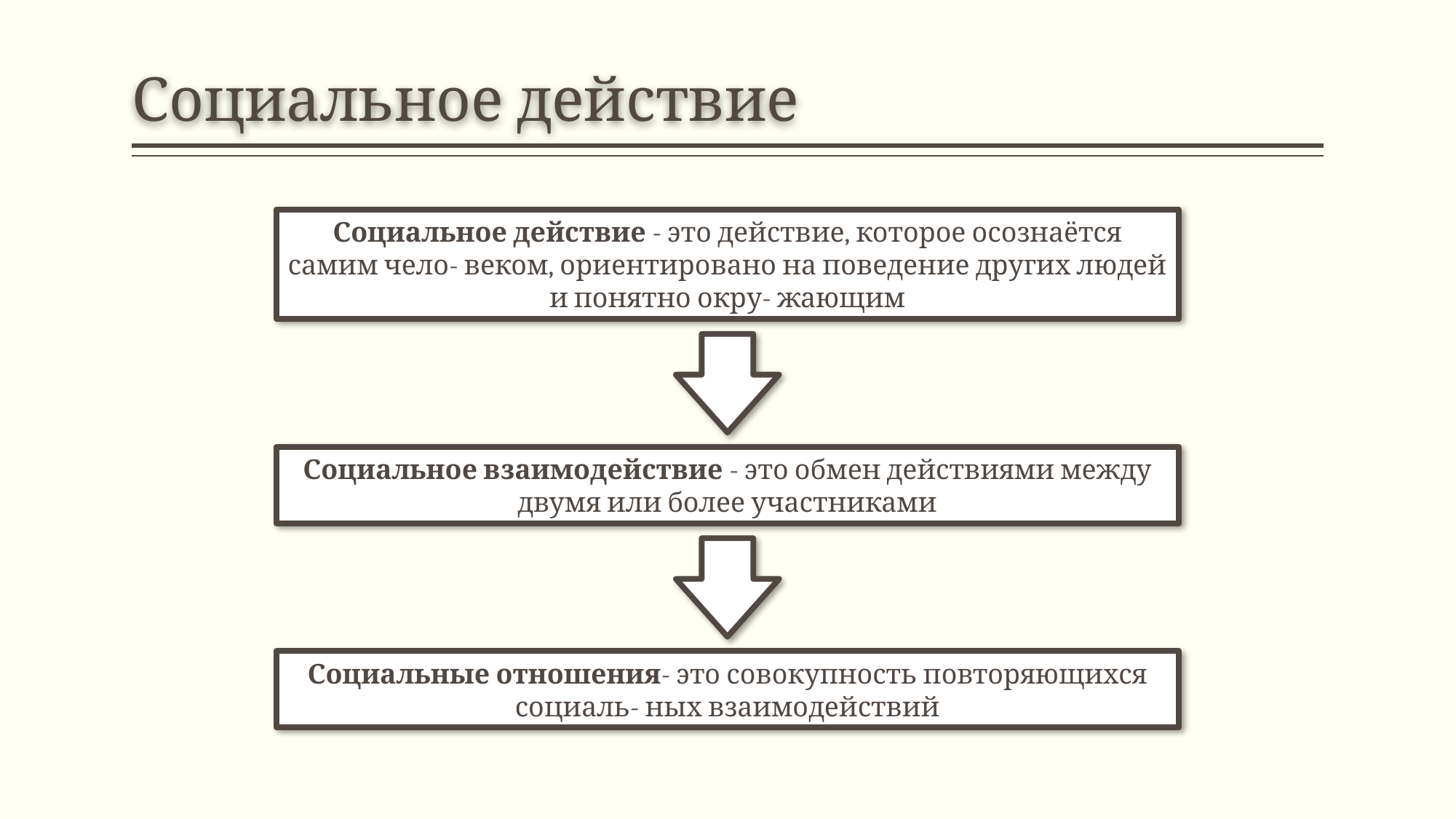

# Социальное действие
Социальное действие - это действие, которое осознаётся самим чело- веком, ориентировано на поведение других людей и понятно окру- жающим

Социальное взаимодействие - это обмен действиями между двумя или более участниками

Социальные отношения- это совокупность повторяющихся социаль- ных взаимодействий